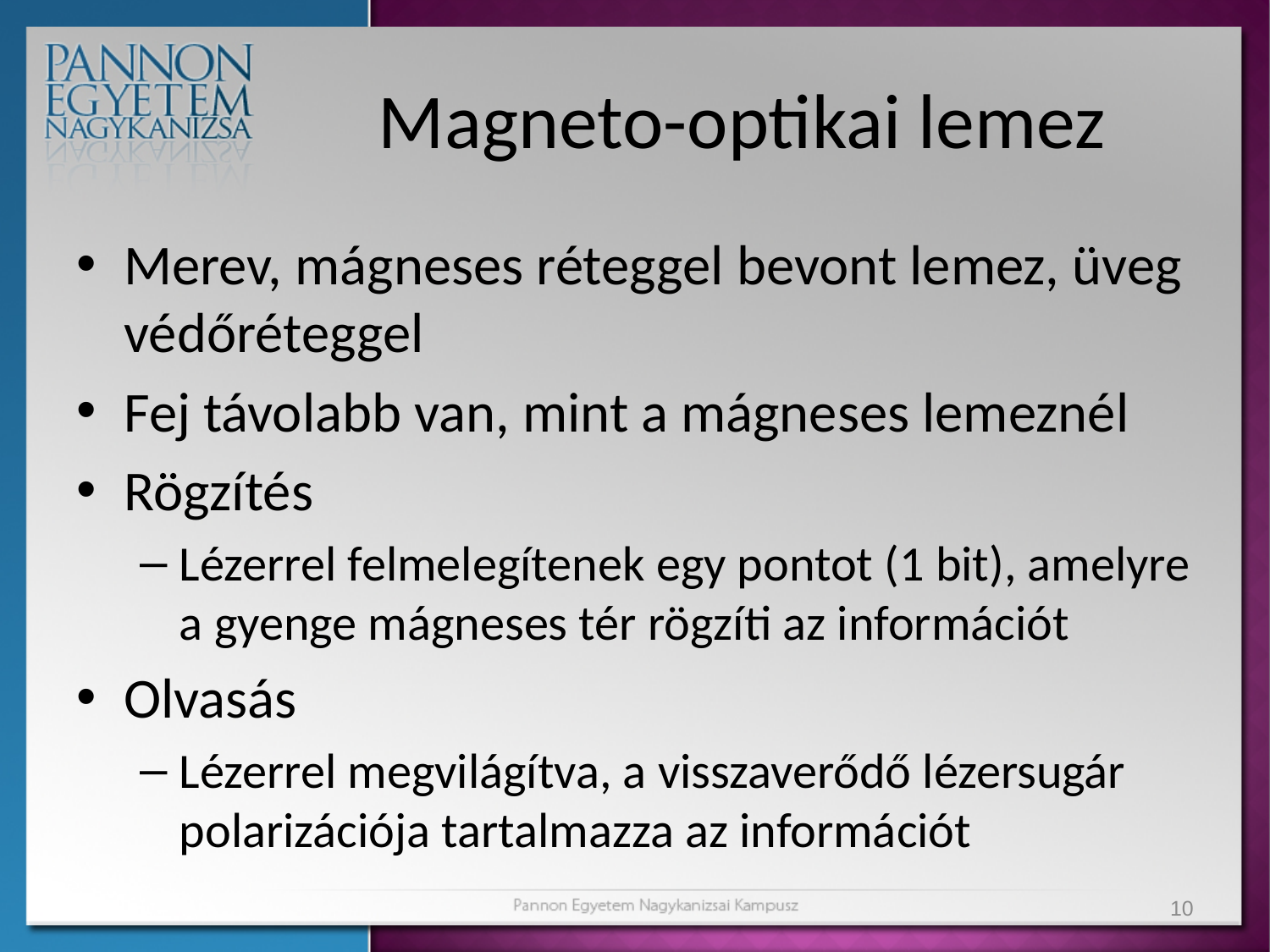

# Magneto-optikai lemez
Merev, mágneses réteggel bevont lemez, üveg védőréteggel
Fej távolabb van, mint a mágneses lemeznél
Rögzítés
Lézerrel felmelegítenek egy pontot (1 bit), amelyre a gyenge mágneses tér rögzíti az információt
Olvasás
Lézerrel megvilágítva, a visszaverődő lézersugár polarizációja tartalmazza az információt
10